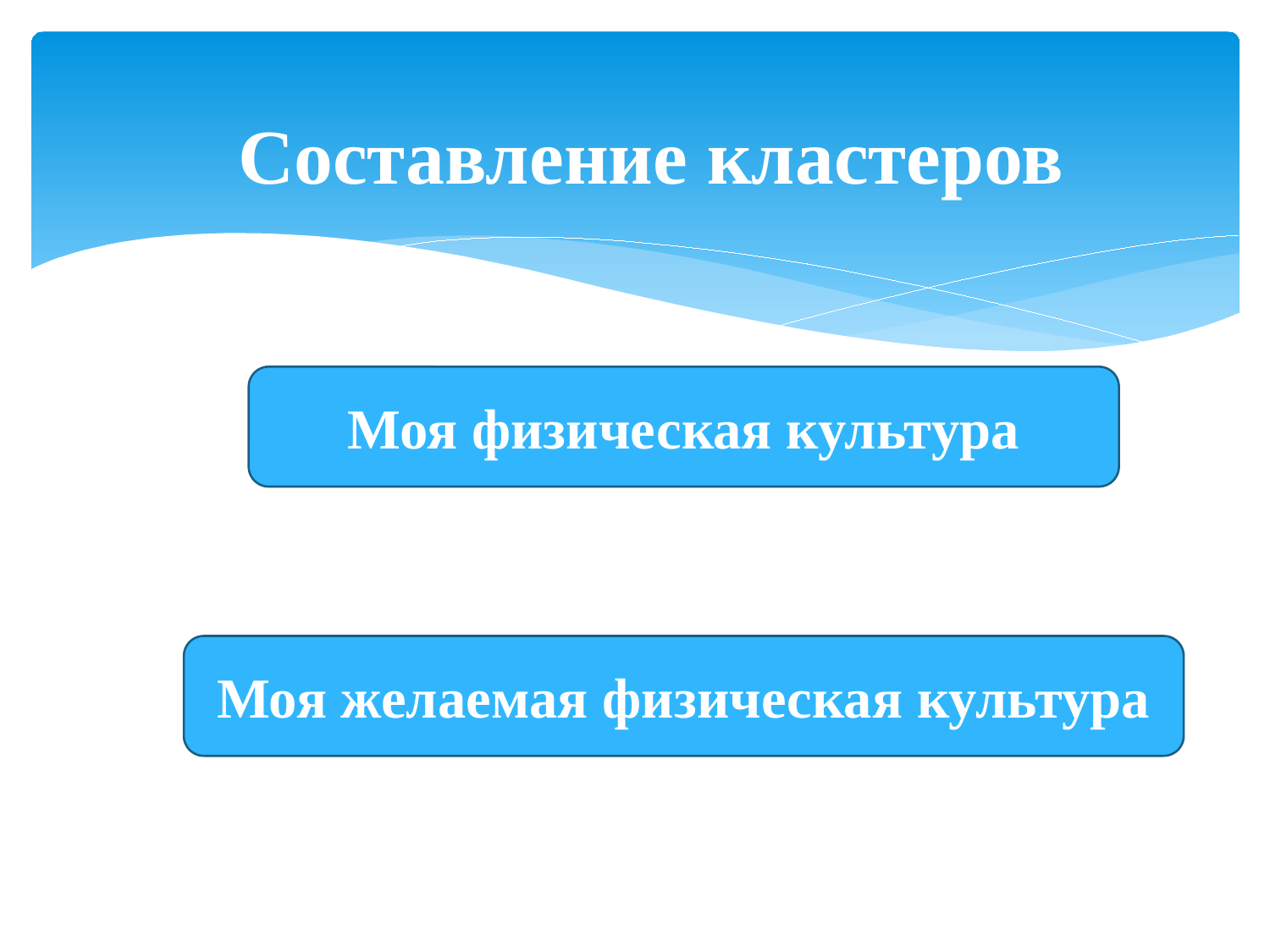

Составление кластеров
Моя физическая культура
Моя желаемая физическая культура
25